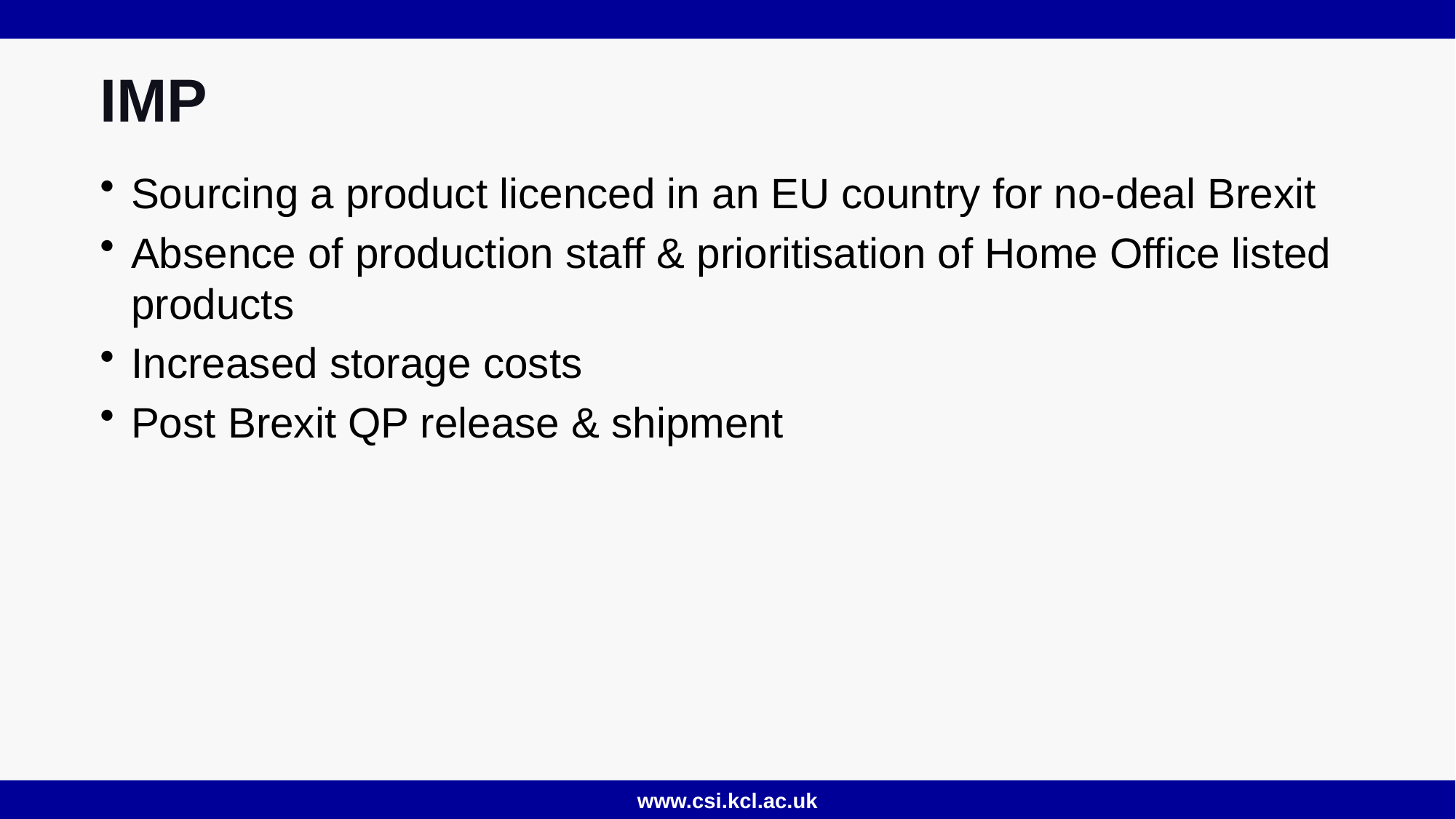

# IMP
Sourcing a product licenced in an EU country for no-deal Brexit
Absence of production staff & prioritisation of Home Office listed products
Increased storage costs
Post Brexit QP release & shipment